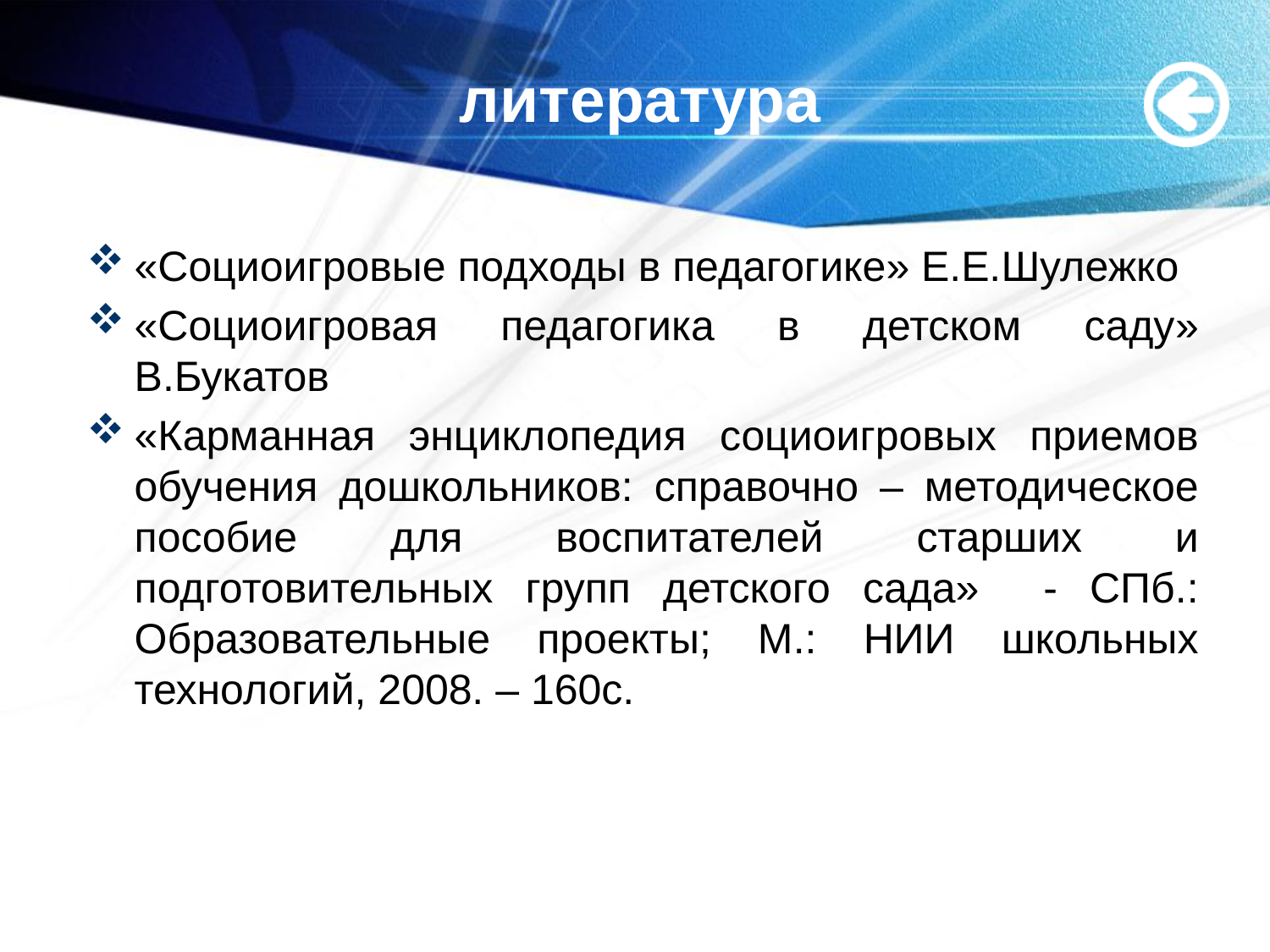

# литература
«Социоигровые подходы в педагогике» Е.Е.Шулежко
«Социоигровая педагогика в детском саду» В.Букатов
«Карманная энциклопедия социоигровых приемов обучения дошкольников: справочно – методическое пособие для воспитателей старших и подготовительных групп детского сада»  - СПб.: Образовательные проекты; М.: НИИ школьных технологий, 2008. – 160с.